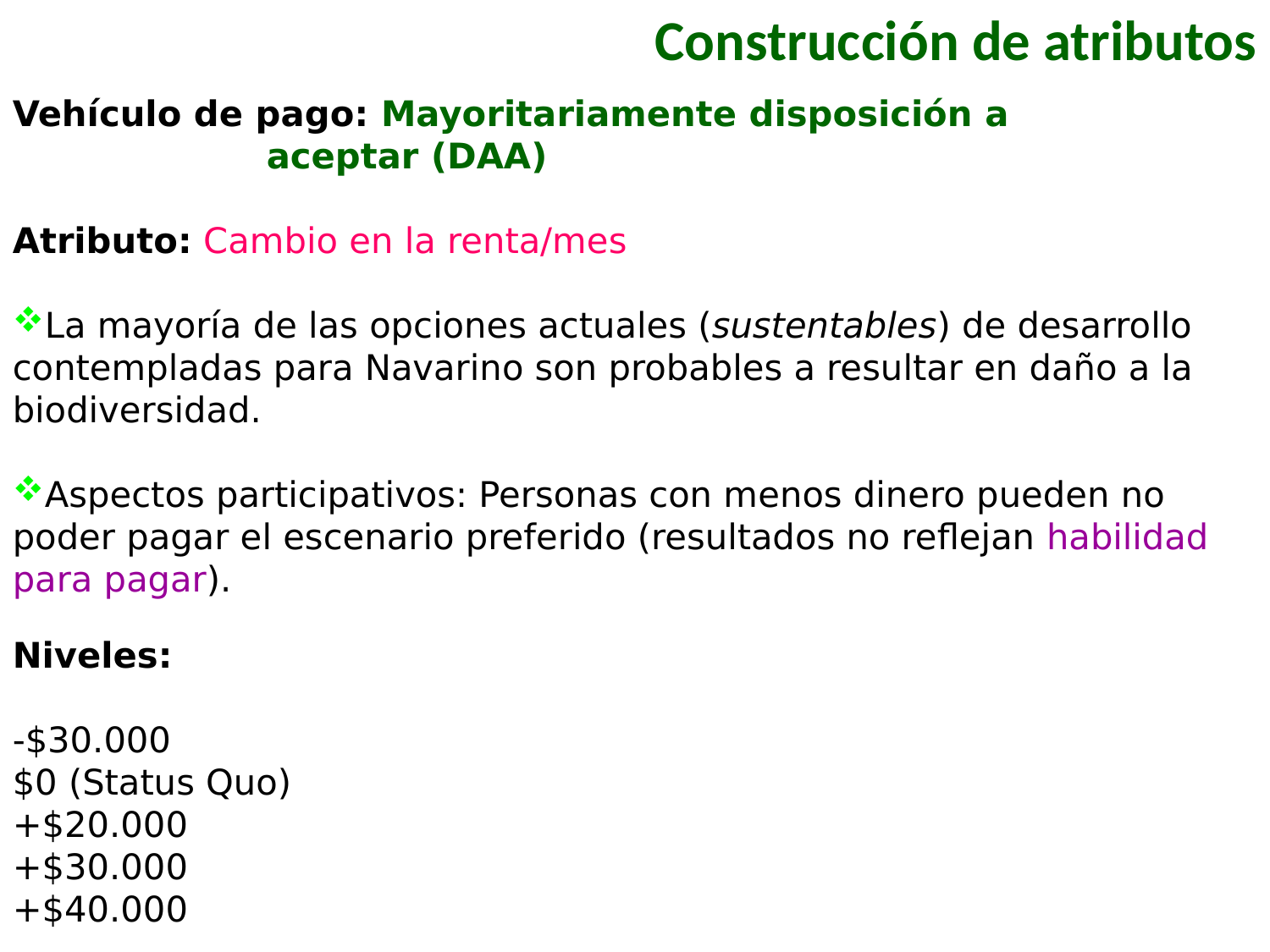

Vehículo de pago: Mayoritariamente disposición a 				aceptar (DAA)

Atributo: Cambio en la renta/mes

La mayoría de las opciones actuales (sustentables) de desarrollo contempladas para Navarino son probables a resultar en daño a la biodiversidad.

Aspectos participativos: Personas con menos dinero pueden no poder pagar el escenario preferido (resultados no reflejan habilidad para pagar).

Niveles:

-$30.000
$0 (Status Quo)
+$20.000
+$30.000
+$40.000

Construcción de atributos